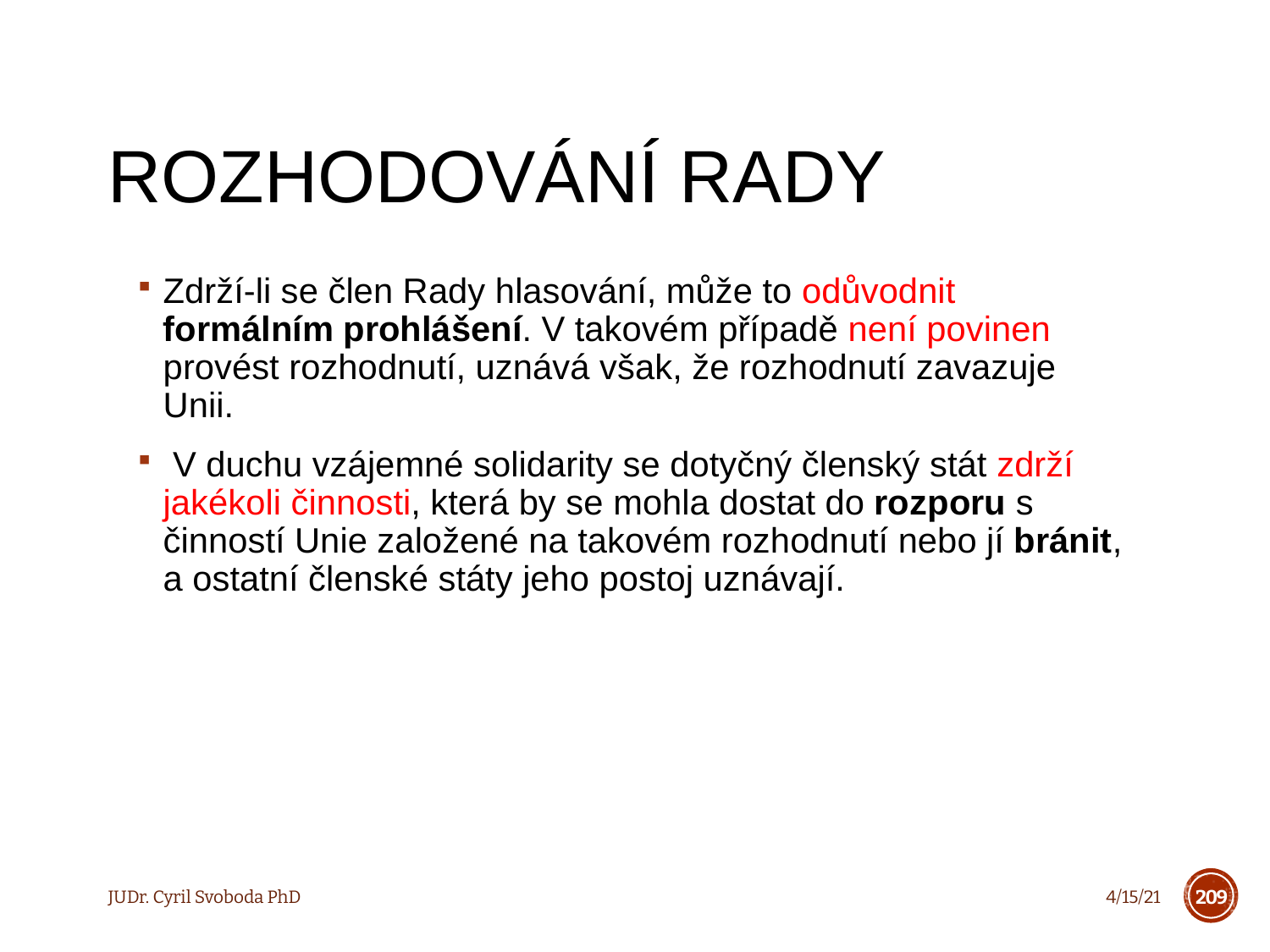

# Rozhodování Rady
Zdrží-li se člen Rady hlasování, může to odůvodnit formálním prohlášení. V takovém případě není povinen provést rozhodnutí, uznává však, že rozhodnutí zavazuje Unii.
 V duchu vzájemné solidarity se dotyčný členský stát zdrží jakékoli činnosti, která by se mohla dostat do rozporu s činností Unie založené na takovém rozhodnutí nebo jí bránit, a ostatní členské státy jeho postoj uznávají.
JUDr. Cyril Svoboda PhD
4/15/21
209